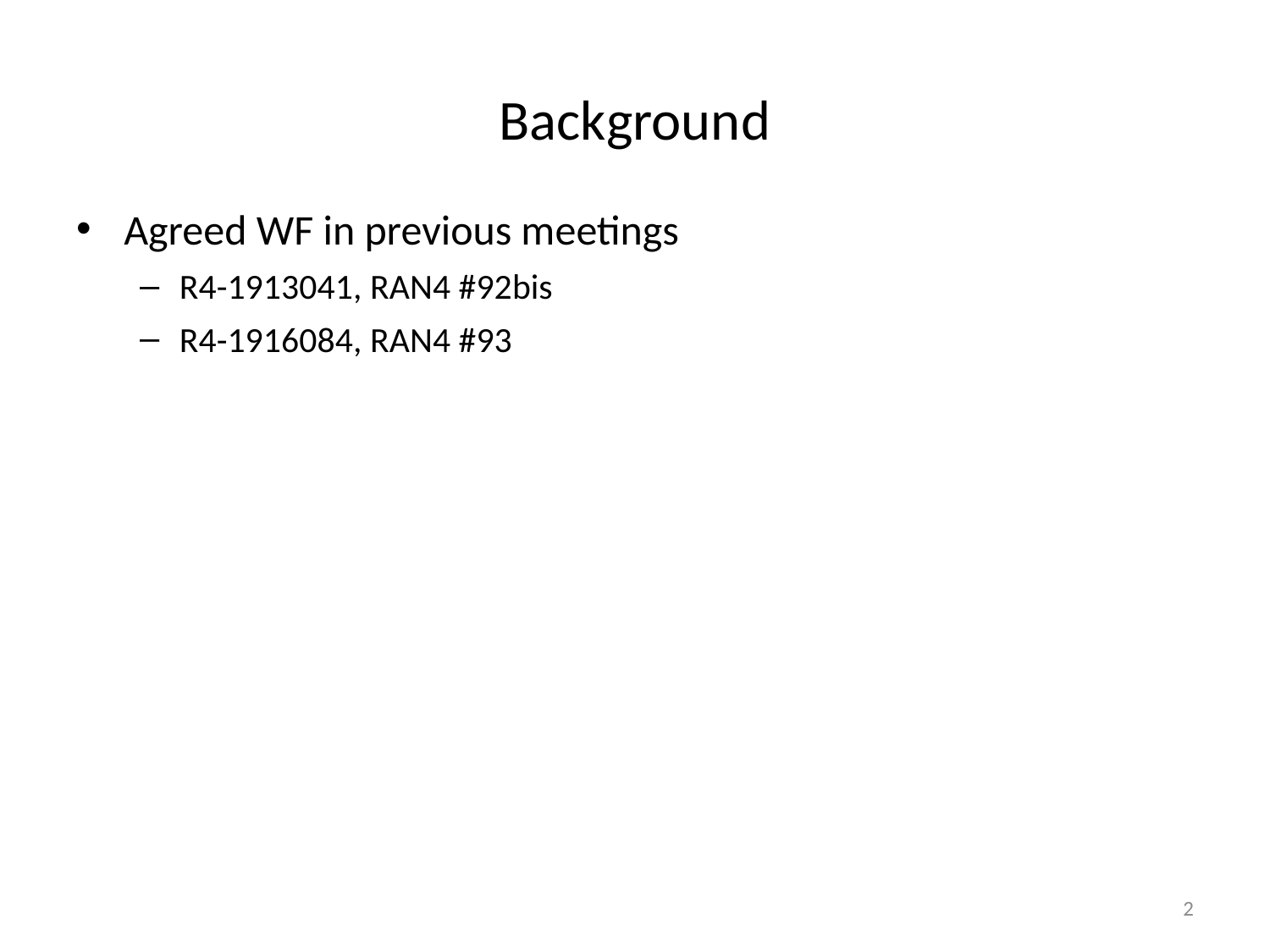

# Background
Agreed WF in previous meetings
R4-1913041, RAN4 #92bis
R4-1916084, RAN4 #93

2